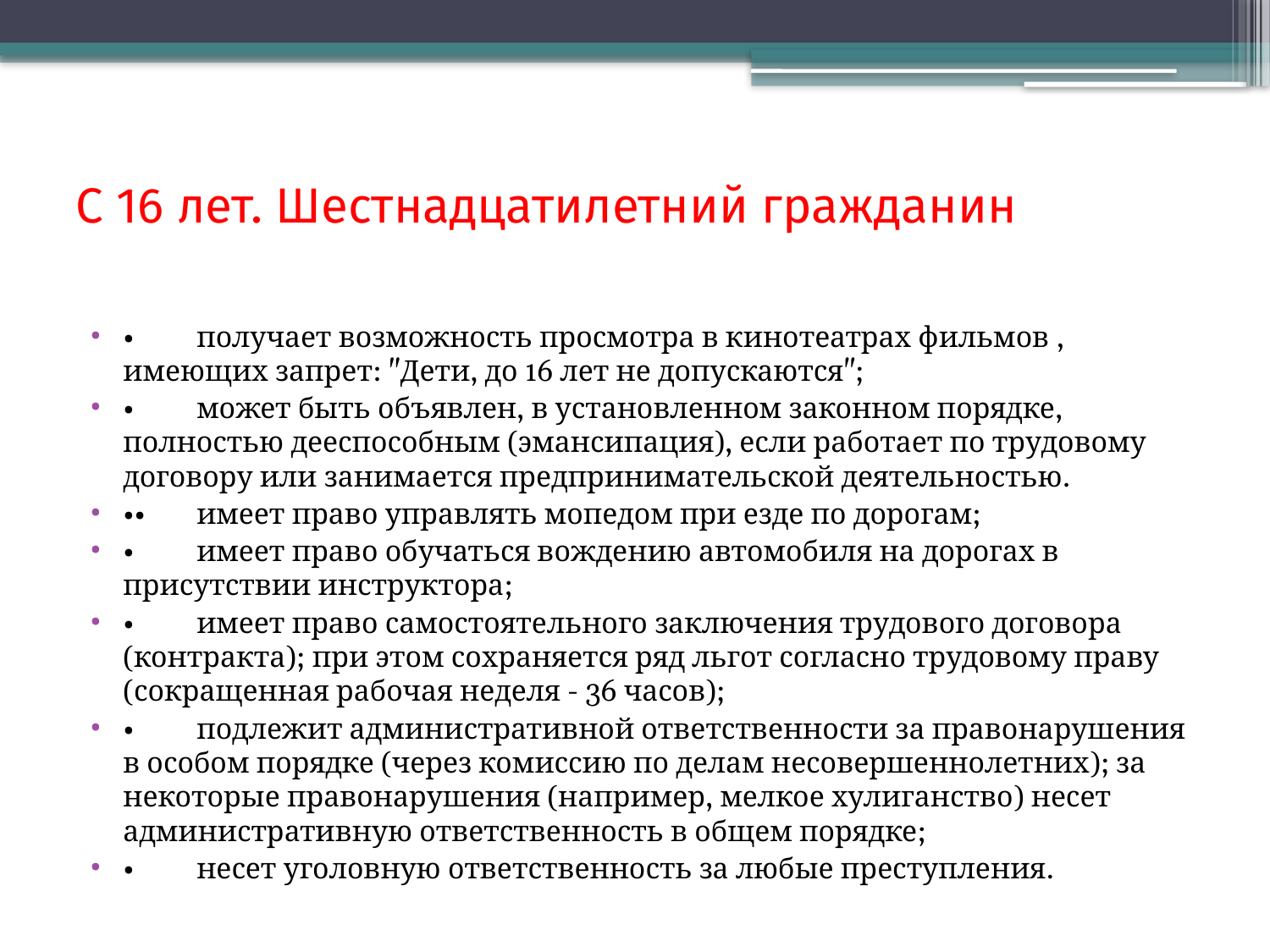

# С 16 лет. Шестнадцатилетний гражданин
•	получает возможность просмотра в кинотеатрах фильмов , имеющих запрет: "Дети, до 16 лет не допускаются";
•	может быть объявлен, в установленном законном порядке, полностью дееспособным (эмансипация), если работает по трудовому договору или занимается предпринимательской деятельностью.
••	имеет право управлять мопедом при езде по дорогам;
•	имеет право обучаться вождению автомобиля на дорогах в присутствии инструктора;
•	имеет право самостоятельного заключения трудового договора (контракта); при этом сохраняется ряд льгот согласно трудовому праву (сокращенная рабочая неделя - 36 часов);
•	подлежит административной ответственности за правонарушения в особом порядке (через комиссию по делам несовершеннолетних); за некоторые правонарушения (например, мелкое хулиганство) несет административную ответственность в общем порядке;
•	несет уголовную ответственность за любые преступления.